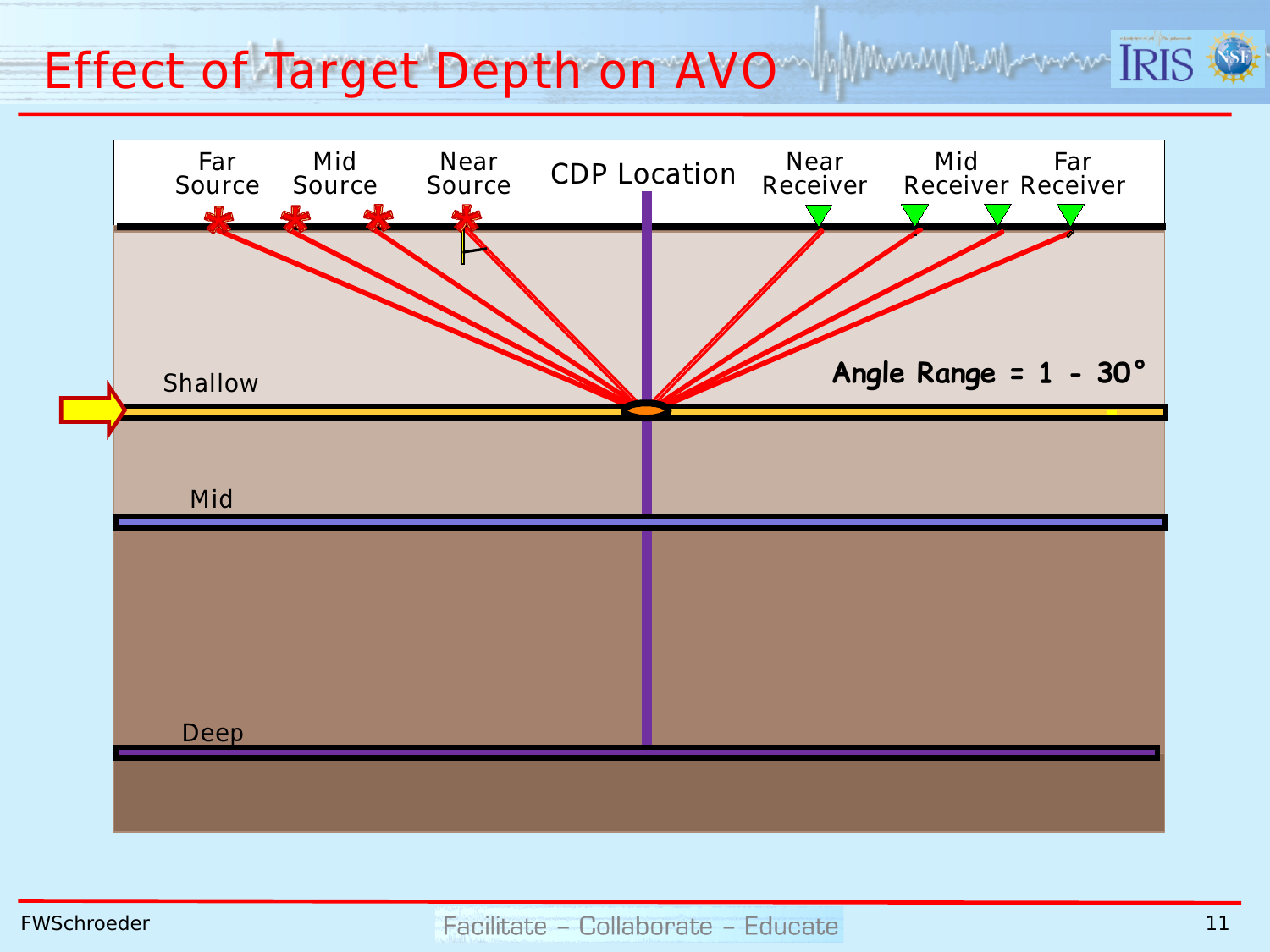

# Effect of Target Depth on AVO

Far
Source
Mid
Source
Near
Source
Near
Receiver
Mid
Receiver
Far
Receiver
CDP Location

Angle Range = 1 - 30°
Shallow

Mid

Deep